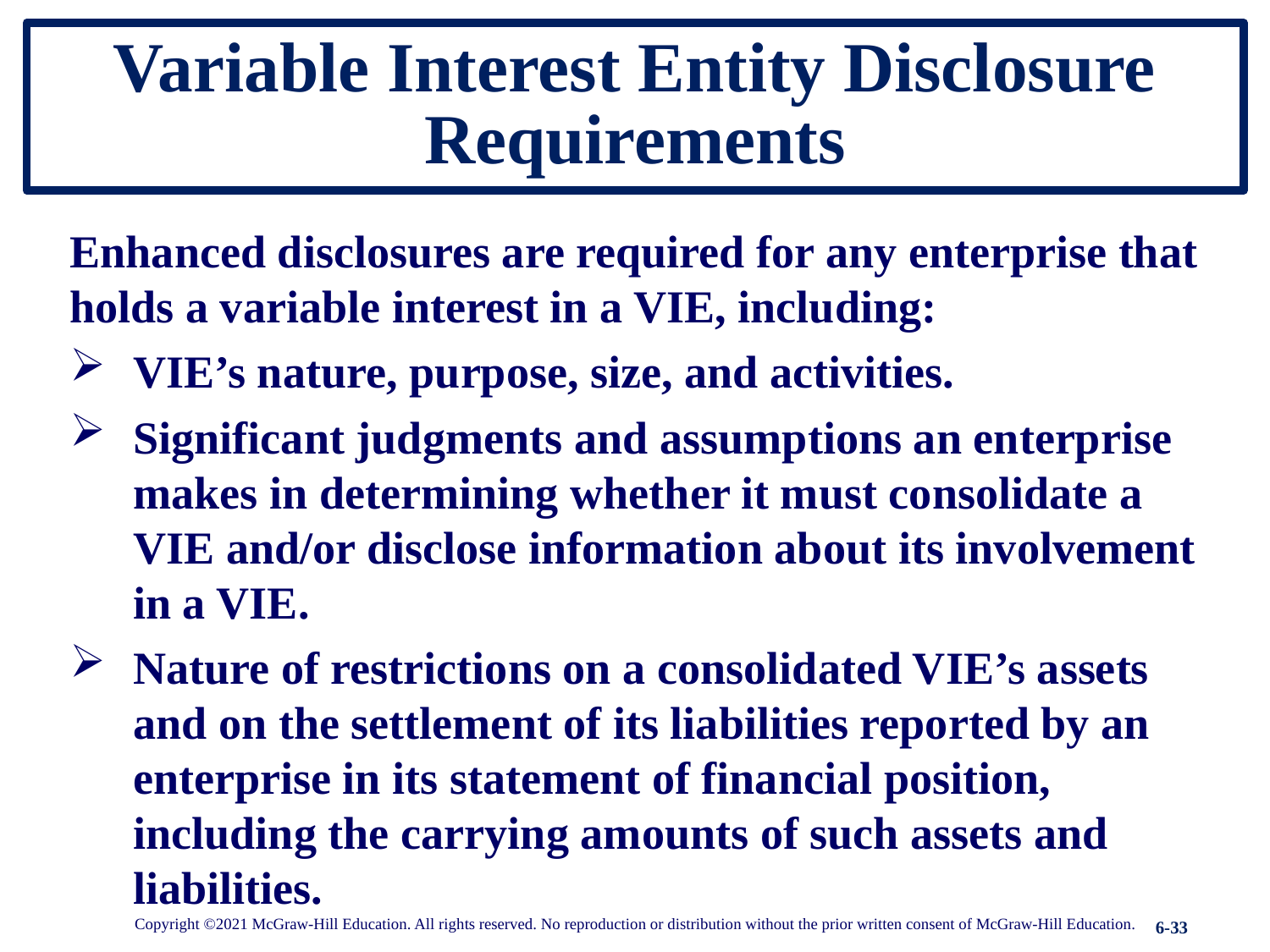

# Variable Interest Entity Disclosure Requirements
Enhanced disclosures are required for any enterprise that holds a variable interest in a VIE, including:
VIE’s nature, purpose, size, and activities.
Significant judgments and assumptions an enterprise makes in determining whether it must consolidate a VIE and/or disclose information about its involvement in a VIE.
Nature of restrictions on a consolidated VIE’s assets and on the settlement of its liabilities reported by an enterprise in its statement of financial position, including the carrying amounts of such assets and liabilities.
Copyright ©2021 McGraw-Hill Education. All rights reserved. No reproduction or distribution without the prior written consent of McGraw-Hill Education.
6-33